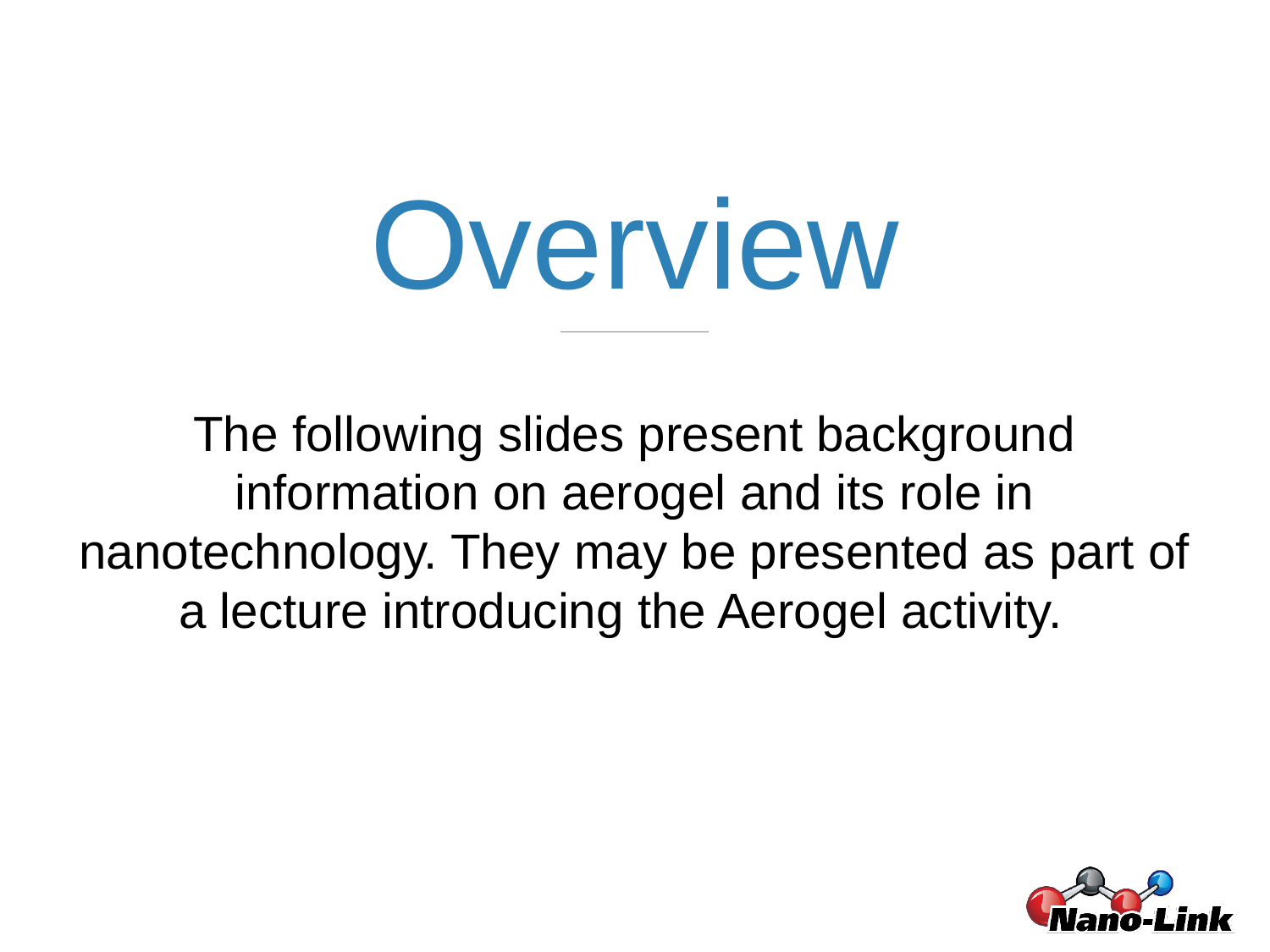

# Overview
The following slides present background information on aerogel and its role in nanotechnology. They may be presented as part of a lecture introducing the Aerogel activity.